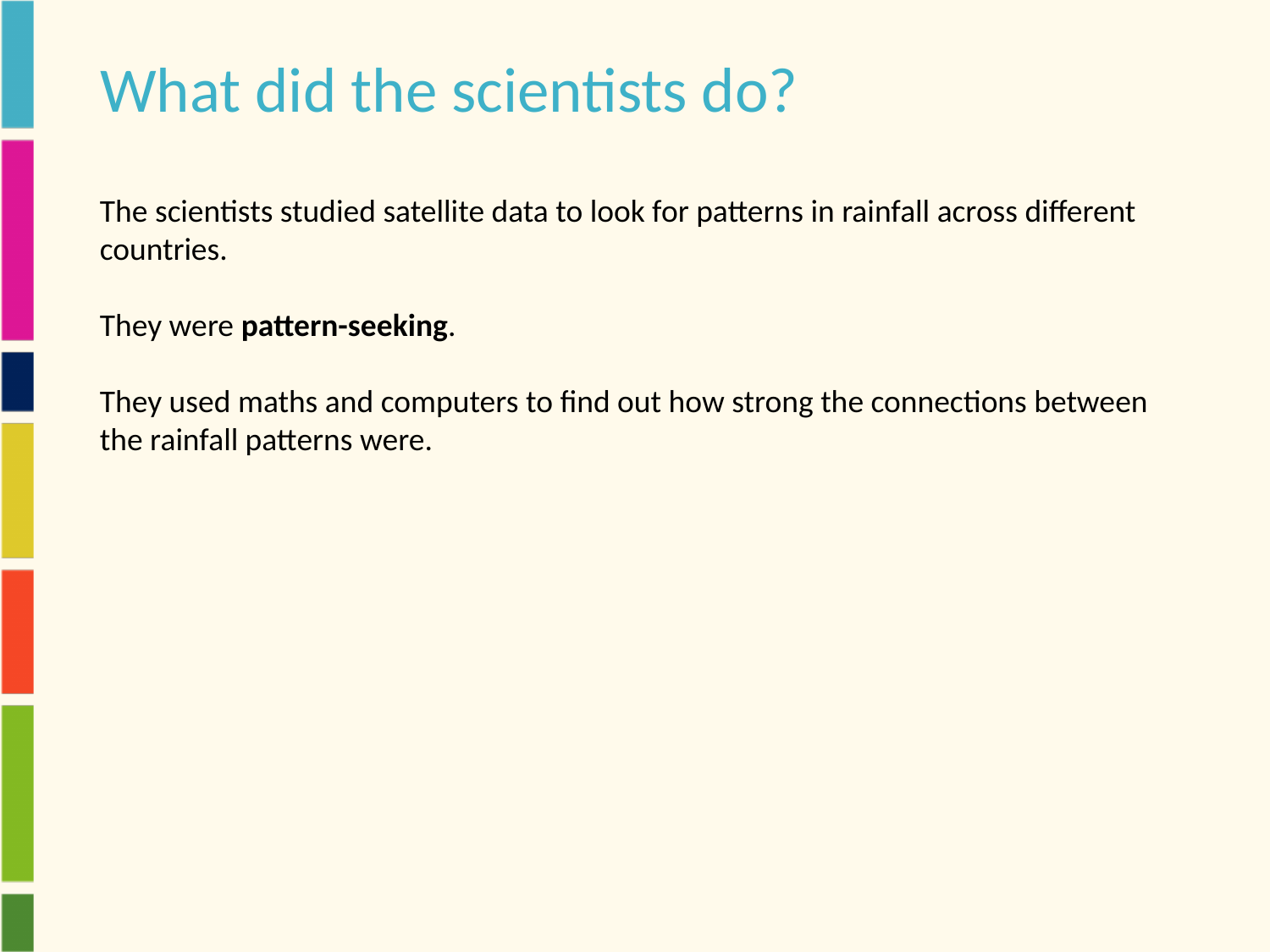

# What did the scientists do?
The scientists studied satellite data to look for patterns in rainfall across different countries.

They were pattern-seeking.

They used maths and computers to find out how strong the connections between the rainfall patterns were.